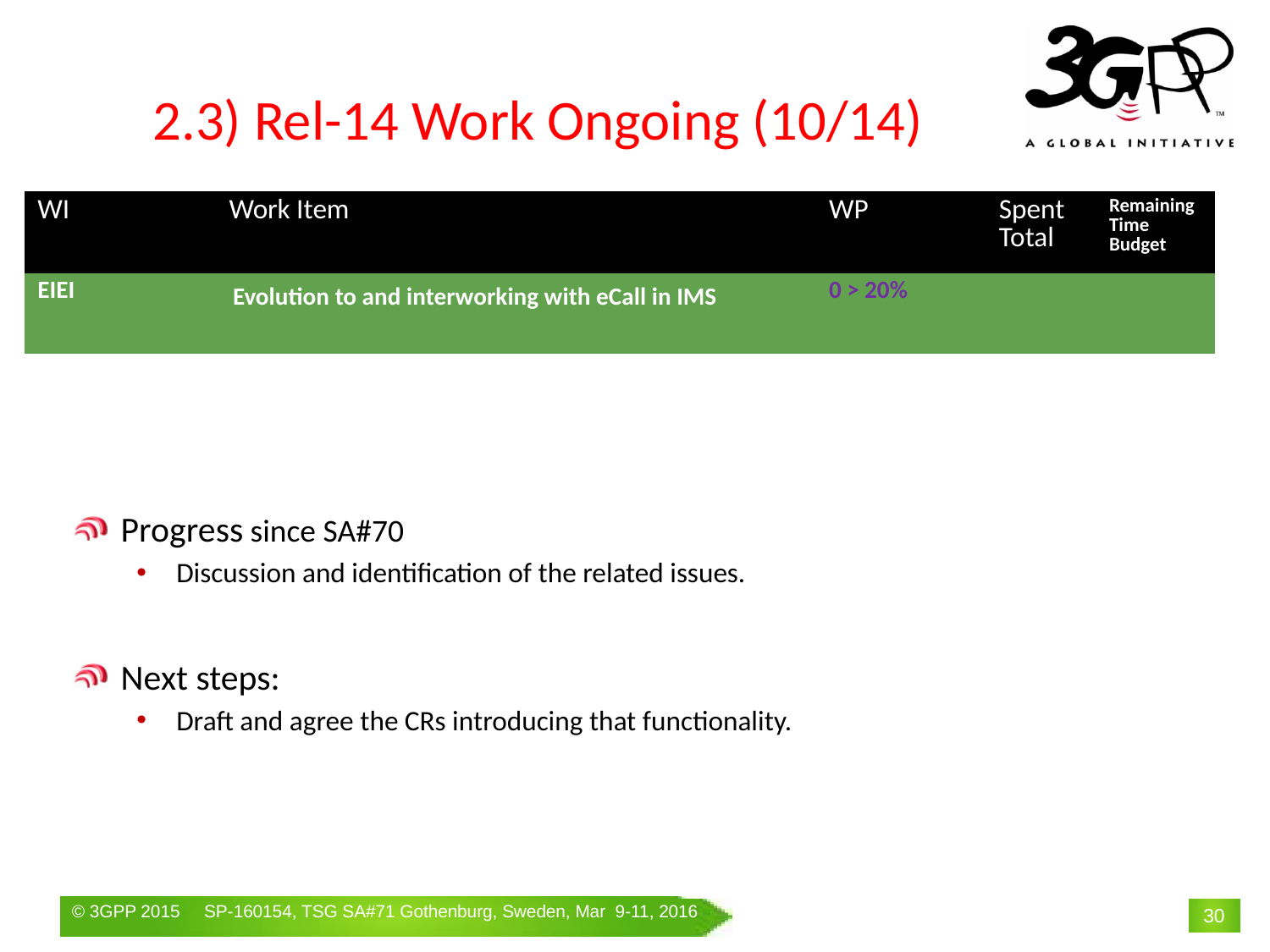

# 2.3) Rel-14 Work Ongoing (10/14)
| WI | Work Item | WP | Spent Total | Remaining Time Budget |
| --- | --- | --- | --- | --- |
| EIEI | Evolution to and interworking with eCall in IMS | 0 > 20% |  |  |
Progress since SA#70
Discussion and identification of the related issues.

Next steps:
Draft and agree the CRs introducing that functionality.